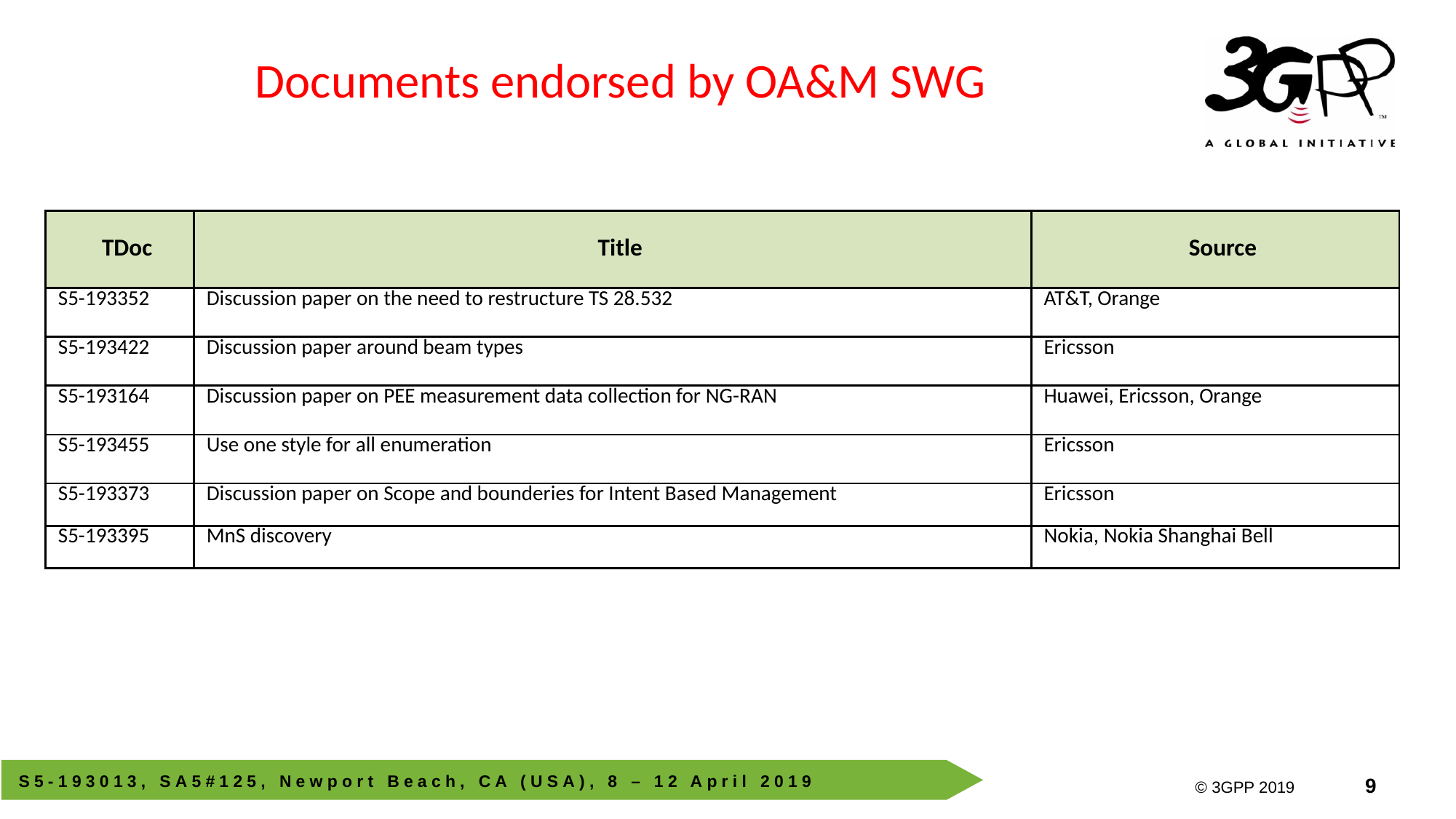

Documents endorsed by OA&M SWG
| TDoc | Title | Source |
| --- | --- | --- |
| S5-193352 | Discussion paper on the need to restructure TS 28.532 | AT&T, Orange |
| S5-193422 | Discussion paper around beam types | Ericsson |
| S5-193164 | Discussion paper on PEE measurement data collection for NG-RAN | Huawei, Ericsson, Orange |
| S5-193455 | Use one style for all enumeration | Ericsson |
| S5-193373 | Discussion paper on Scope and bounderies for Intent Based Management | Ericsson |
| S5-193395 | MnS discovery | Nokia, Nokia Shanghai Bell |